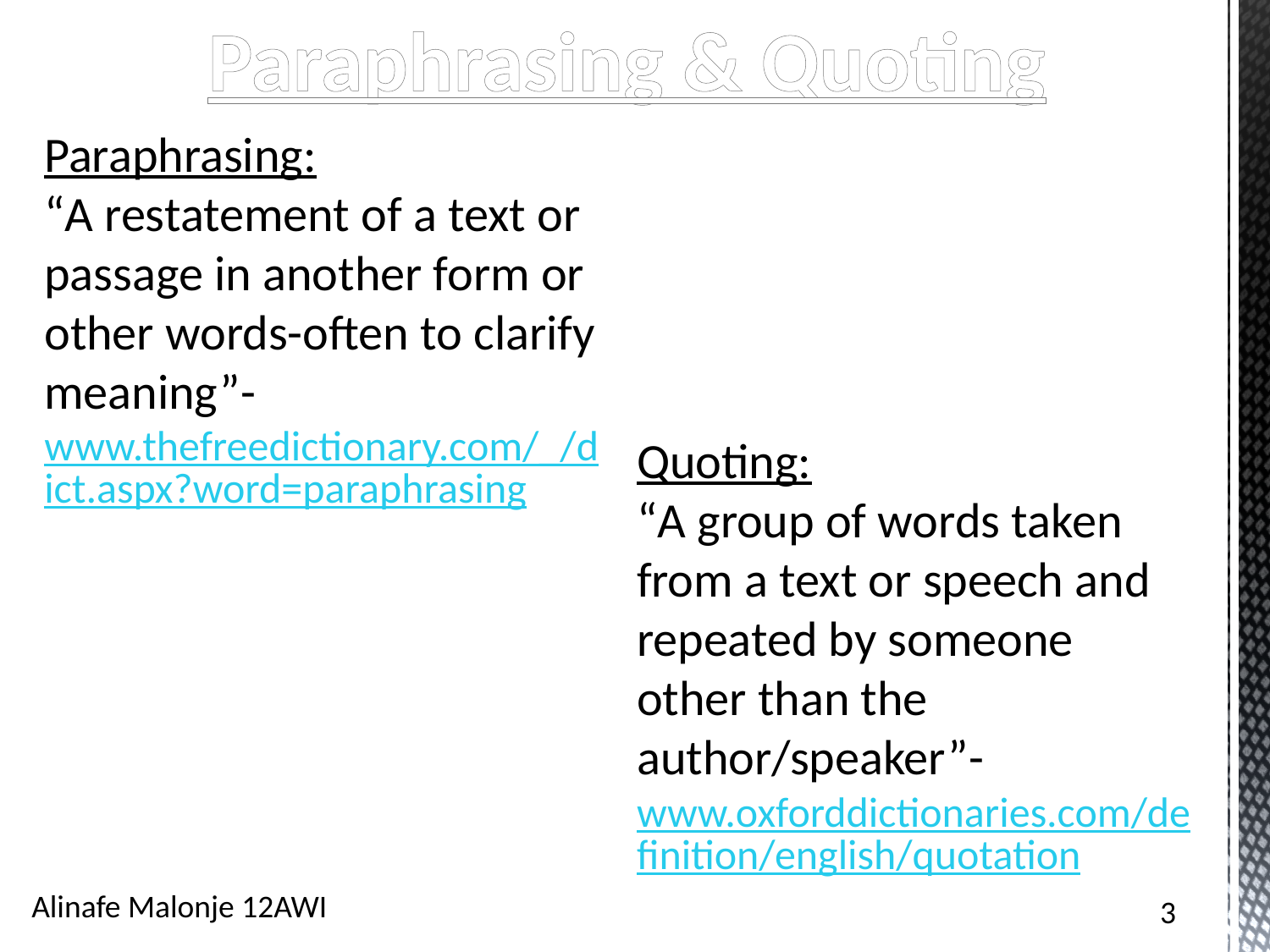

Paraphrasing & Quoting
Paraphrasing:
“A restatement of a text or passage in another form or other words-often to clarify meaning”- www.thefreedictionary.com/_/dict.aspx?word=paraphrasing
Quoting:
“A group of words taken from a text or speech and repeated by someone other than the author/speaker”-
www.oxforddictionaries.com/definition/english/quotation